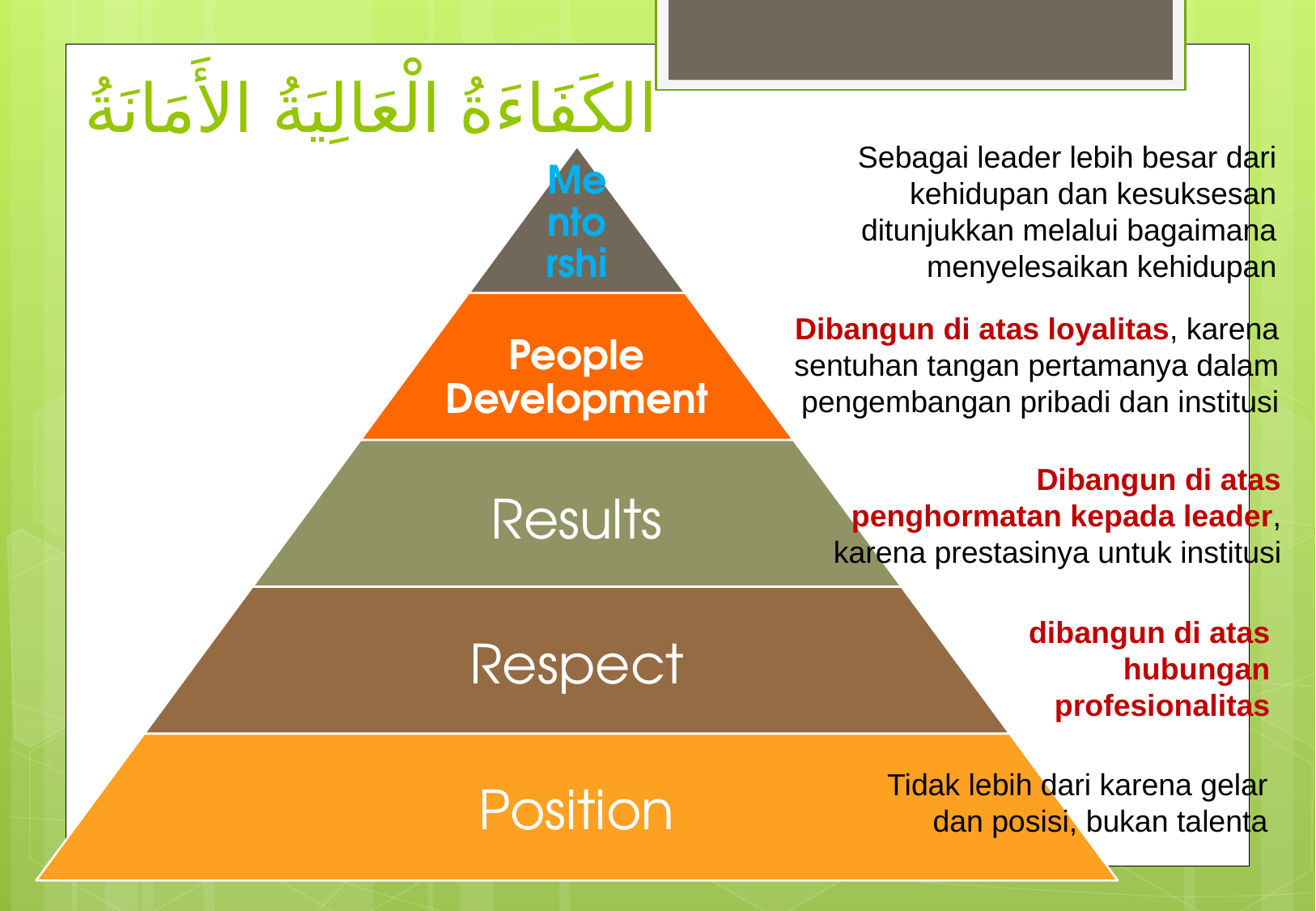

# الكَفَاءَةُ الْعَالِيَةُ الأَمَانَةُ
Sebagai leader lebih besar dari kehidupan dan kesuksesan ditunjukkan melalui bagaimana menyelesaikan kehidupan
Mentorship
People Development
Results
Respect
Position
Dibangun di atas loyalitas, karena sentuhan tangan pertamanya dalam pengembangan pribadi dan institusi
Dibangun di atas penghormatan kepada leader, karena prestasinya untuk institusi
dibangun di atas hubungan profesionalitas
Tidak lebih dari karena gelar
dan posisi, bukan talenta